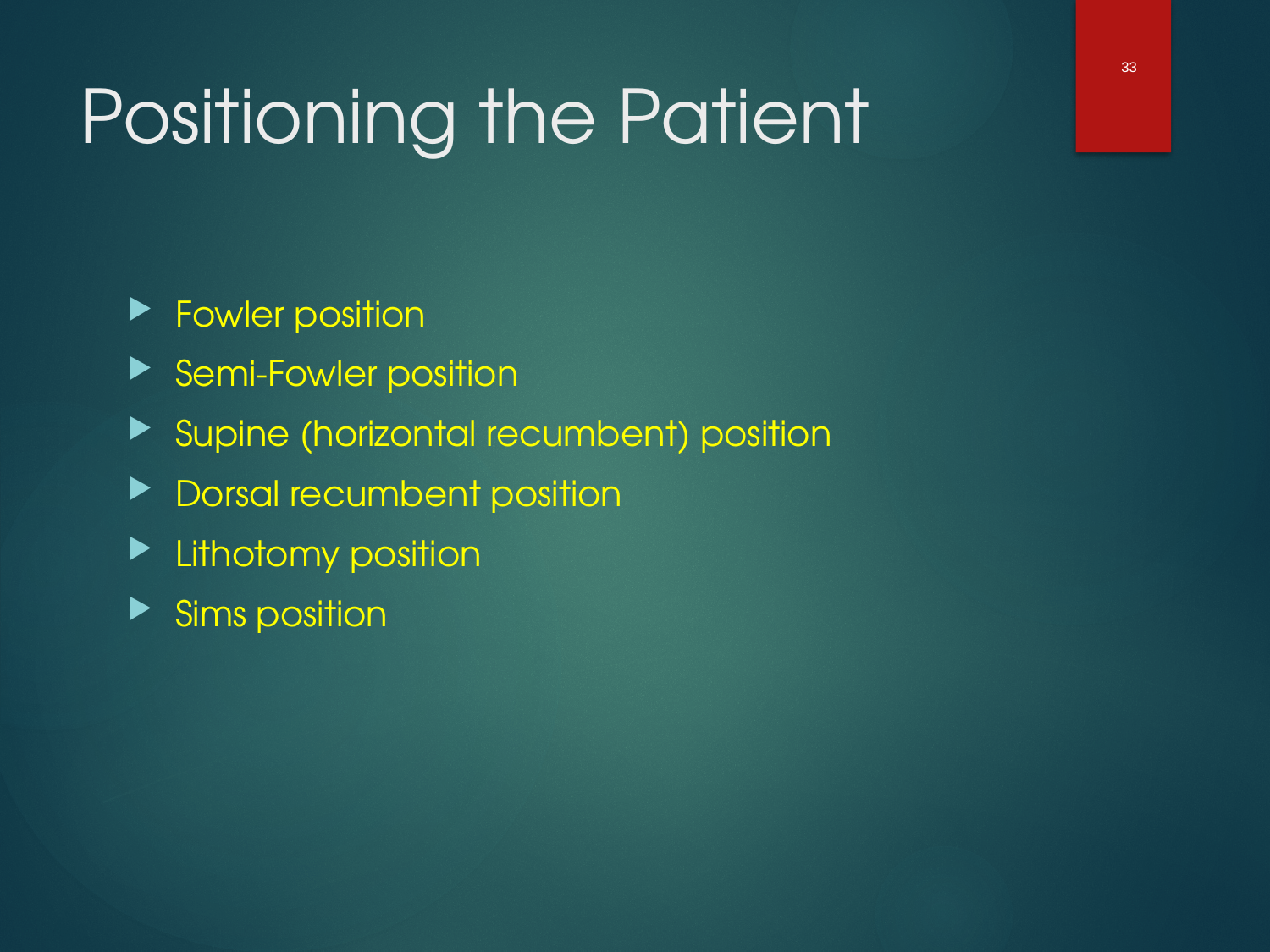

33

# Positioning the Patient
Fowler position
Semi-Fowler position
Supine (horizontal recumbent) position
Dorsal recumbent position
Lithotomy position
Sims position